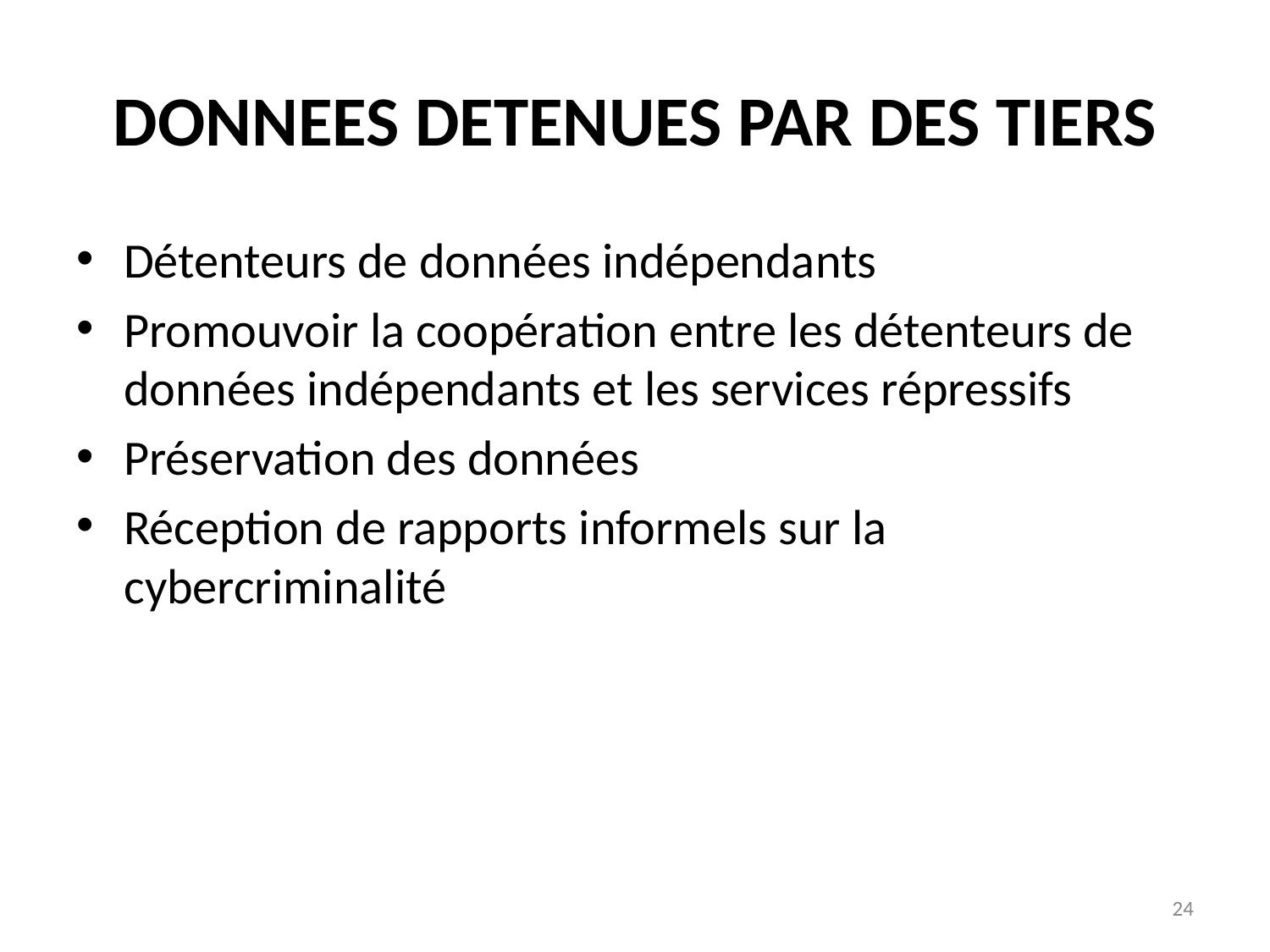

# DONNEES DETENUES PAR DES TIERS
Détenteurs de données indépendants
Promouvoir la coopération entre les détenteurs de données indépendants et les services répressifs
Préservation des données
Réception de rapports informels sur la cybercriminalité
24